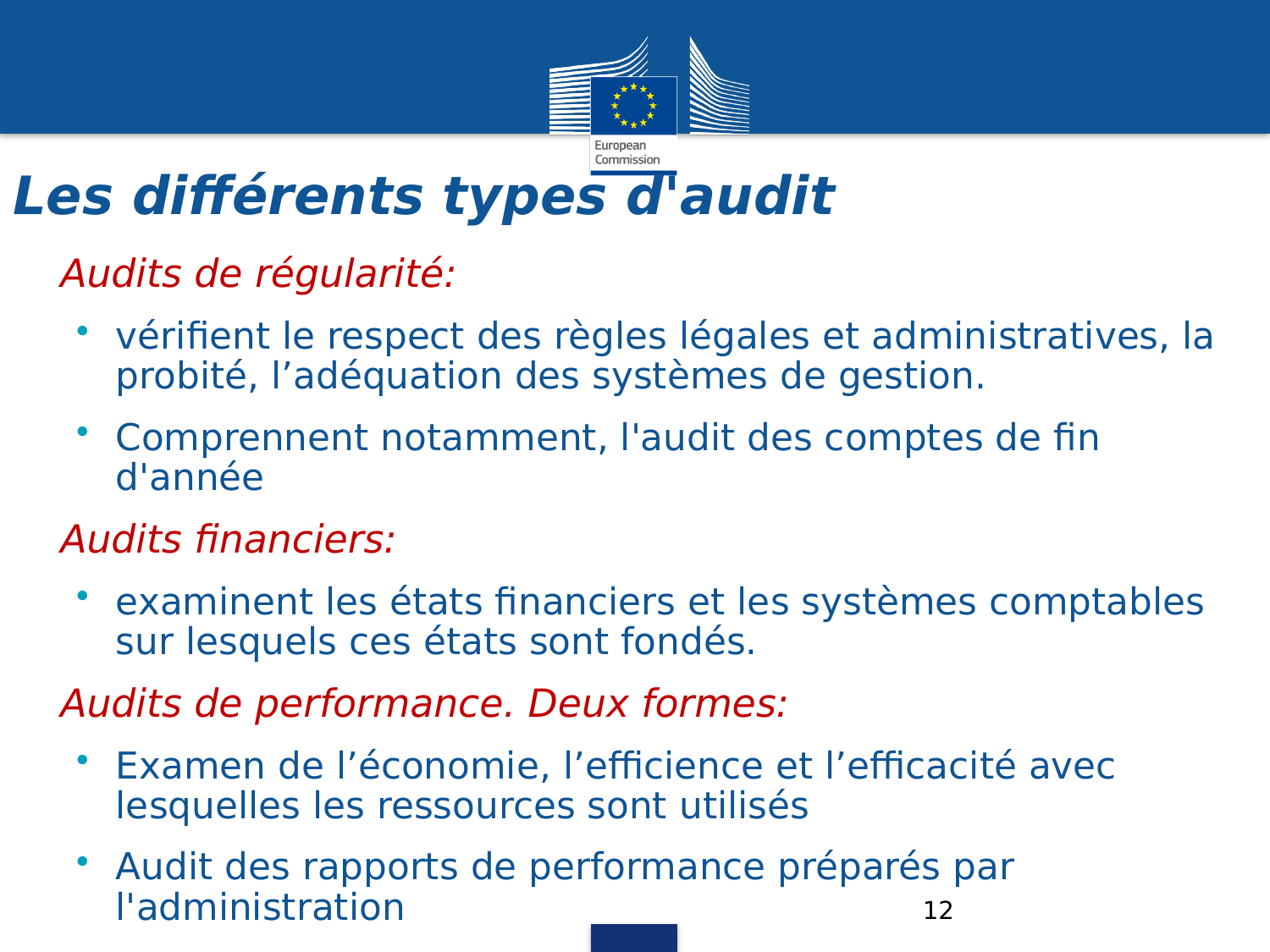

# Les différents types d'audit
Audits de régularité:
vérifient le respect des règles légales et administratives, la probité, l’adéquation des systèmes de gestion.
Comprennent notamment, l'audit des comptes de fin d'année
Audits financiers:
examinent les états financiers et les systèmes comptables sur lesquels ces états sont fondés.
Audits de performance. Deux formes:
Examen de l’économie, l’efficience et l’efficacité avec lesquelles les ressources sont utilisés
Audit des rapports de performance préparés par l'administration
12